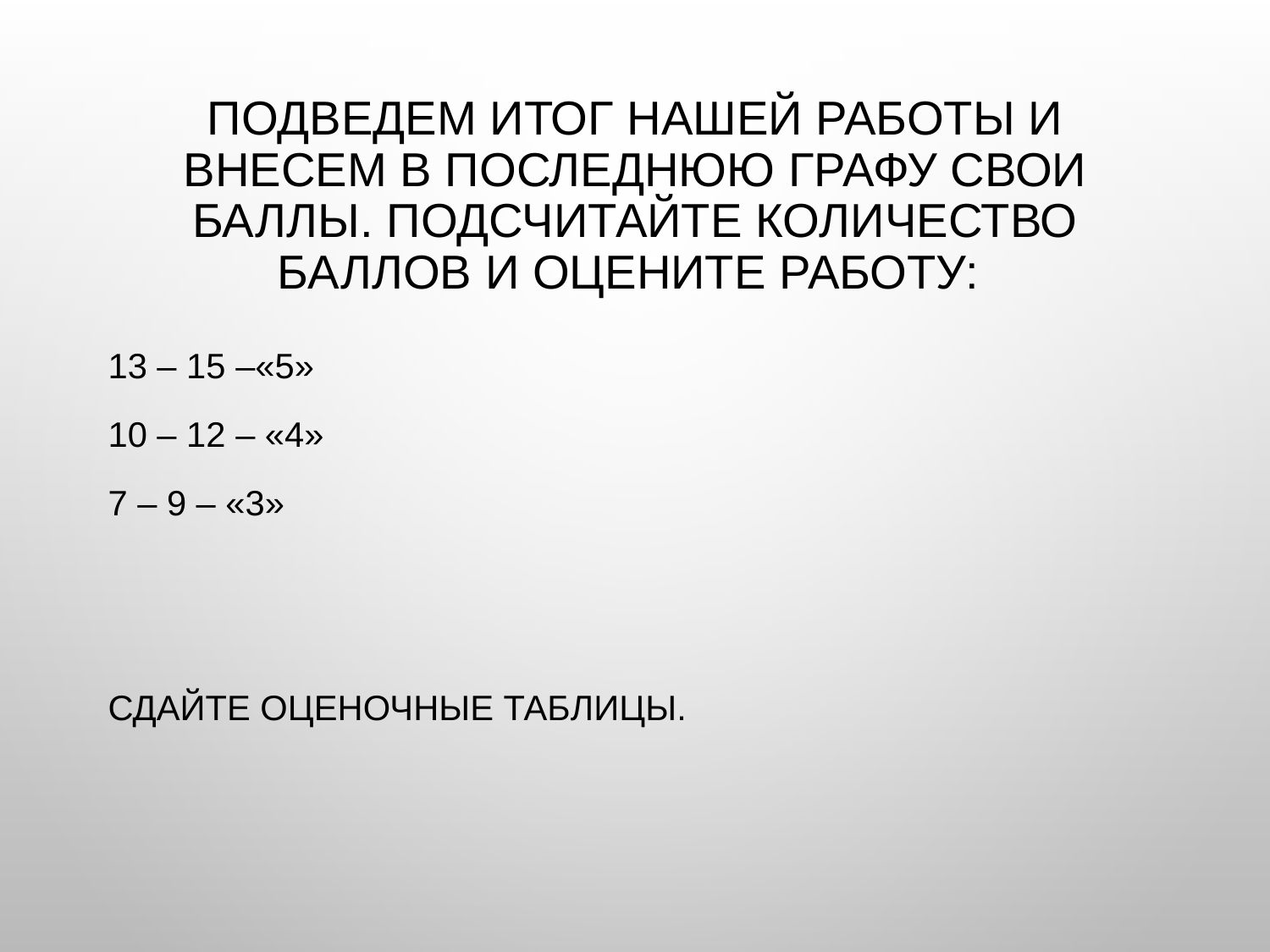

# Подведем итог нашей работы и внесем в последнюю графу свои баллы. Подсчитайте количество баллов и оцените работу:
13 – 15 –«5»
10 – 12 – «4»
7 – 9 – «3»

Сдайте оценочные таблицы.